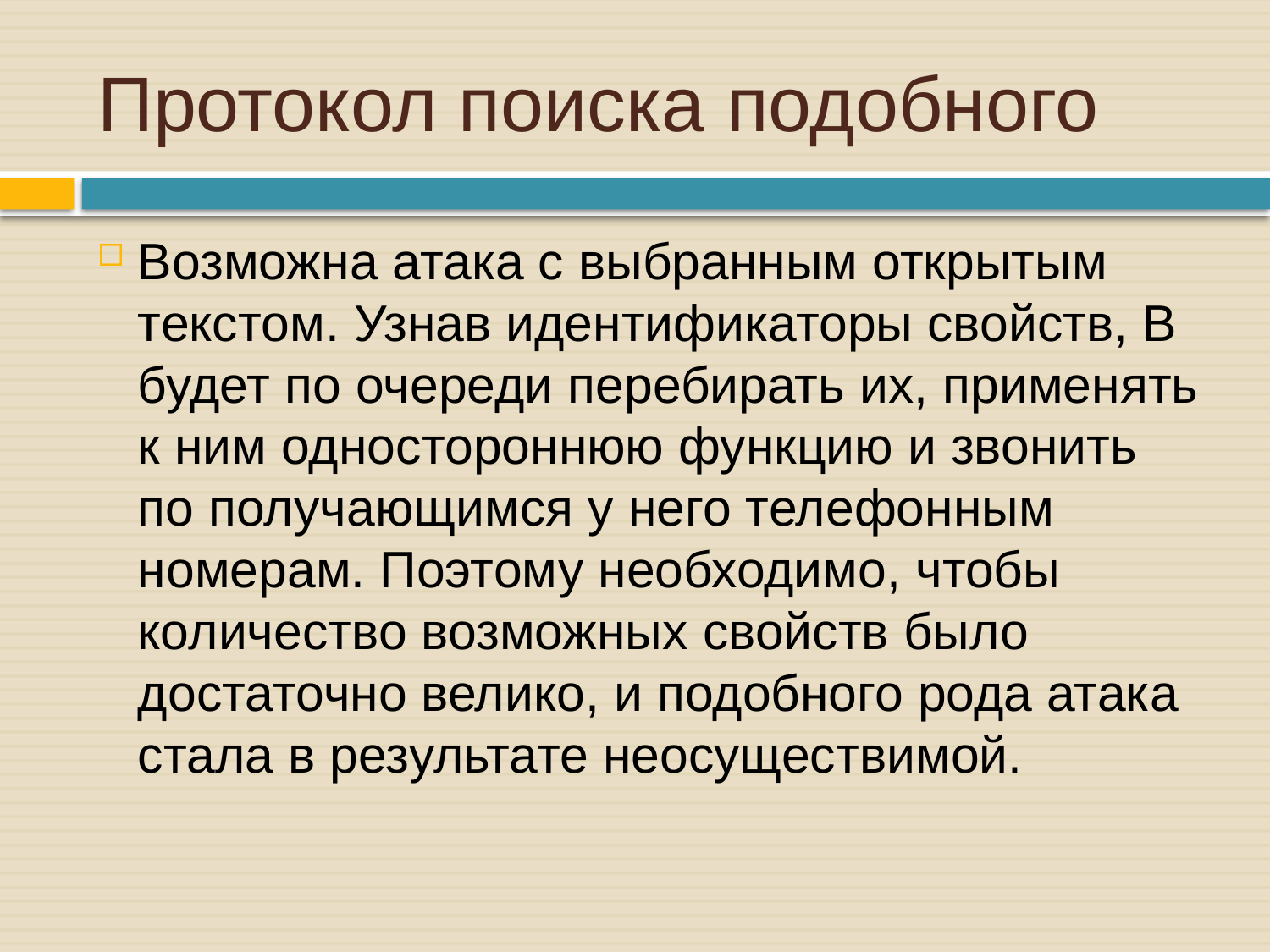

# Протокол поиска подобного
Возможна атака с выбранным открытым текстом. Узнав идентификаторы свойств, B будет по очереди перебирать их, применять к ним одностороннюю функцию и звонить по получающимся у него телефонным номерам. Поэтому необходимо, чтобы количество возможных свойств было достаточно велико, и подобного рода атака стала в результате неосуществимой.